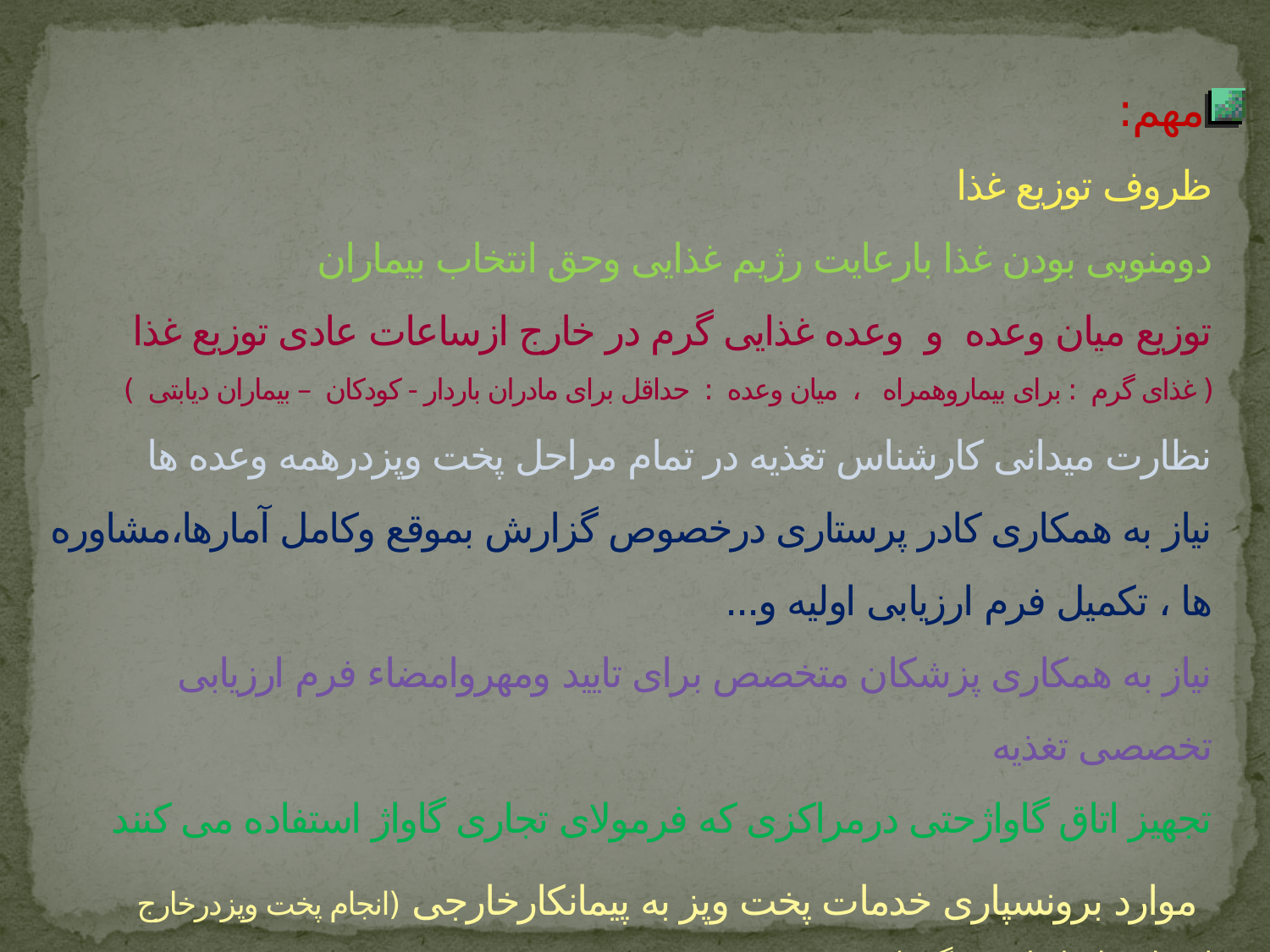

# مهم: ظروف توزیع غذا دومنویی بودن غذا بارعایت رژیم غذایی وحق انتخاب بیماران توزیع میان وعده  و  وعده غذایی گرم در خارج ازساعات عادی توزیع غذا ( غذای گرم  : برای بیماروهمراه   ،  میان وعده  :  حداقل برای مادران باردار - کودکان  – بیماران دیابتی  ) نظارت میدانی کارشناس تغذیه در تمام مراحل پخت وپزدرهمه وعده ها نیاز به همکاری کادر پرستاری درخصوص گزارش بموقع وکامل آمارها،مشاوره ها ، تکمیل فرم ارزیابی اولیه و... نیاز به همکاری پزشکان متخصص برای تایید ومهروامضاء فرم ارزیابی تخصصی تغذیه تجهیز اتاق گاواژحتی درمراکزی که فرمولای تجاری گاواژ استفاده می کنند موارد برونسپاری خدمات پخت وپز به پیمانکارخارجی (انجام پخت وپزدرخارج ازبیمارستان انجام می گیرد)